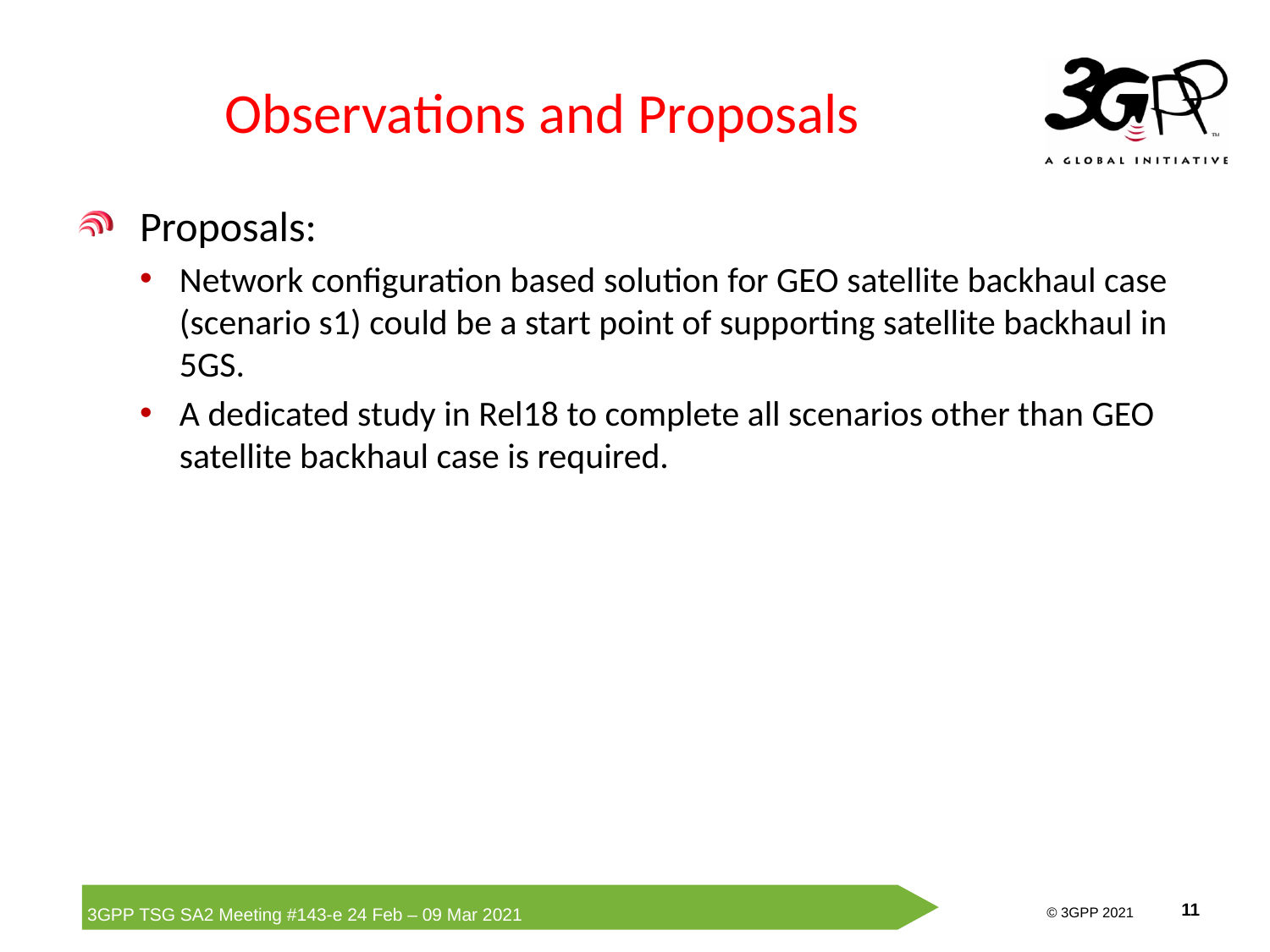

# Observations and Proposals
Proposals:
Network configuration based solution for GEO satellite backhaul case (scenario s1) could be a start point of supporting satellite backhaul in 5GS.
A dedicated study in Rel18 to complete all scenarios other than GEO satellite backhaul case is required.